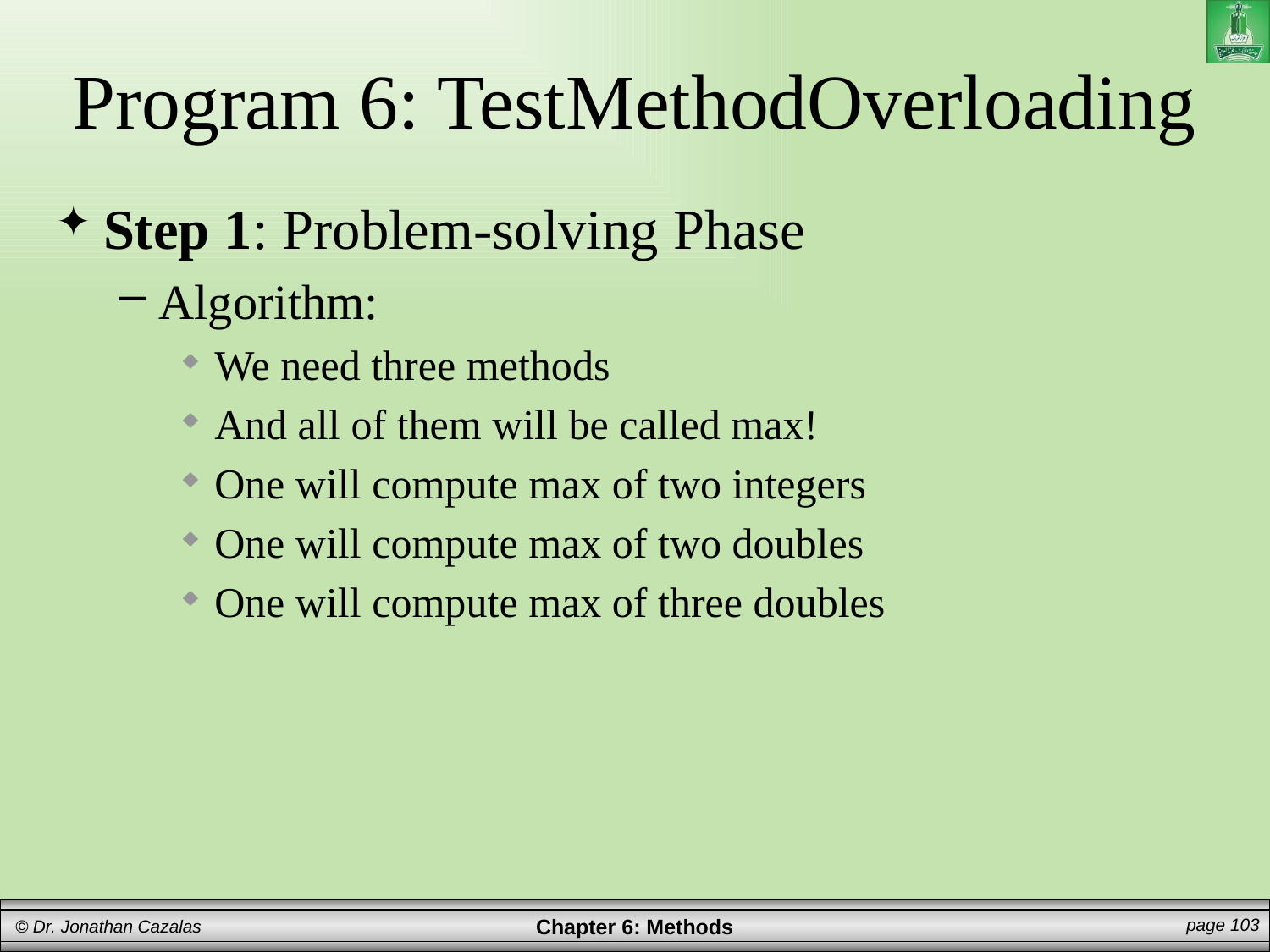

# Program 6: TestMethodOverloading
Step 1: Problem-solving Phase
Algorithm:
We need three methods
And all of them will be called max!
One will compute max of two integers
One will compute max of two doubles
One will compute max of three doubles